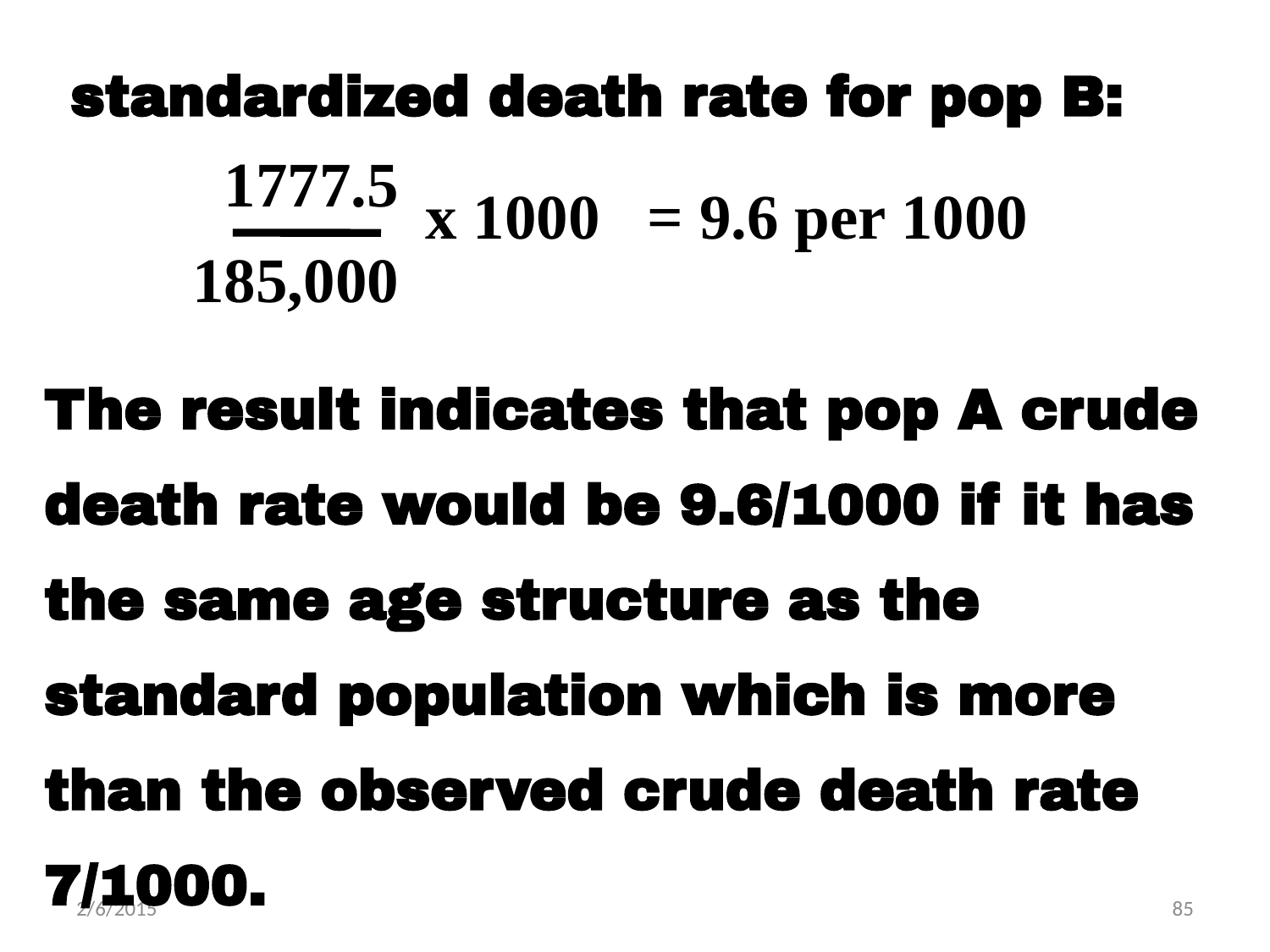

standardized death rate for pop B:
1777.5
x 1000
= 9.6 per 1000
185,000
The result indicates that pop A crude death rate would be 9.6/1000 if it has the same age structure as the standard population which is more than the observed crude death rate 7/1000.
2/6/2015
85